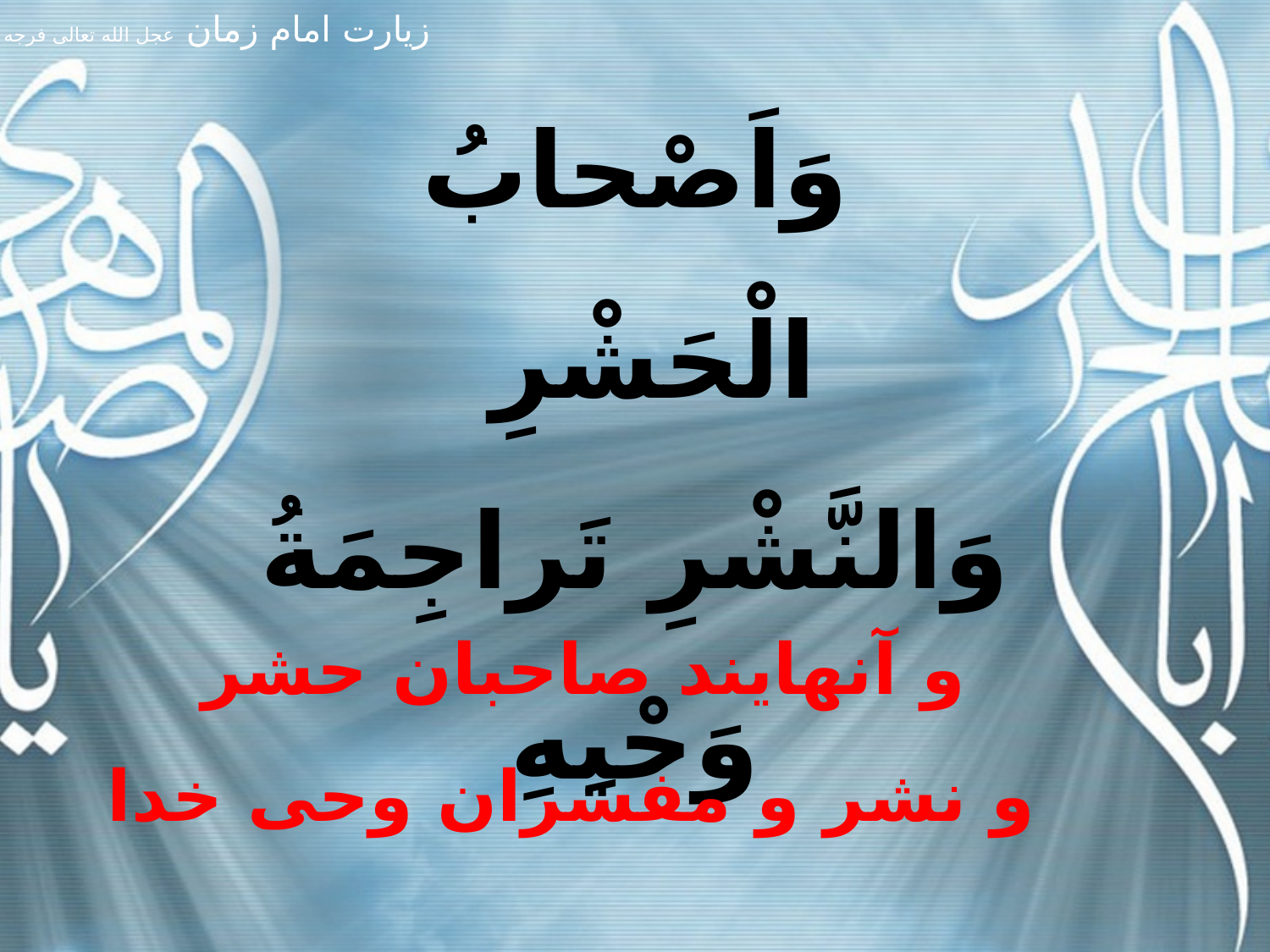

وَاَصْحابُ الْحَشْرِ
وَالنَّشْرِ تَراجِمَةُ وَحْيِهِ
و آنهايند صاحبان حشر
و نشر و مفسران وحى خدا